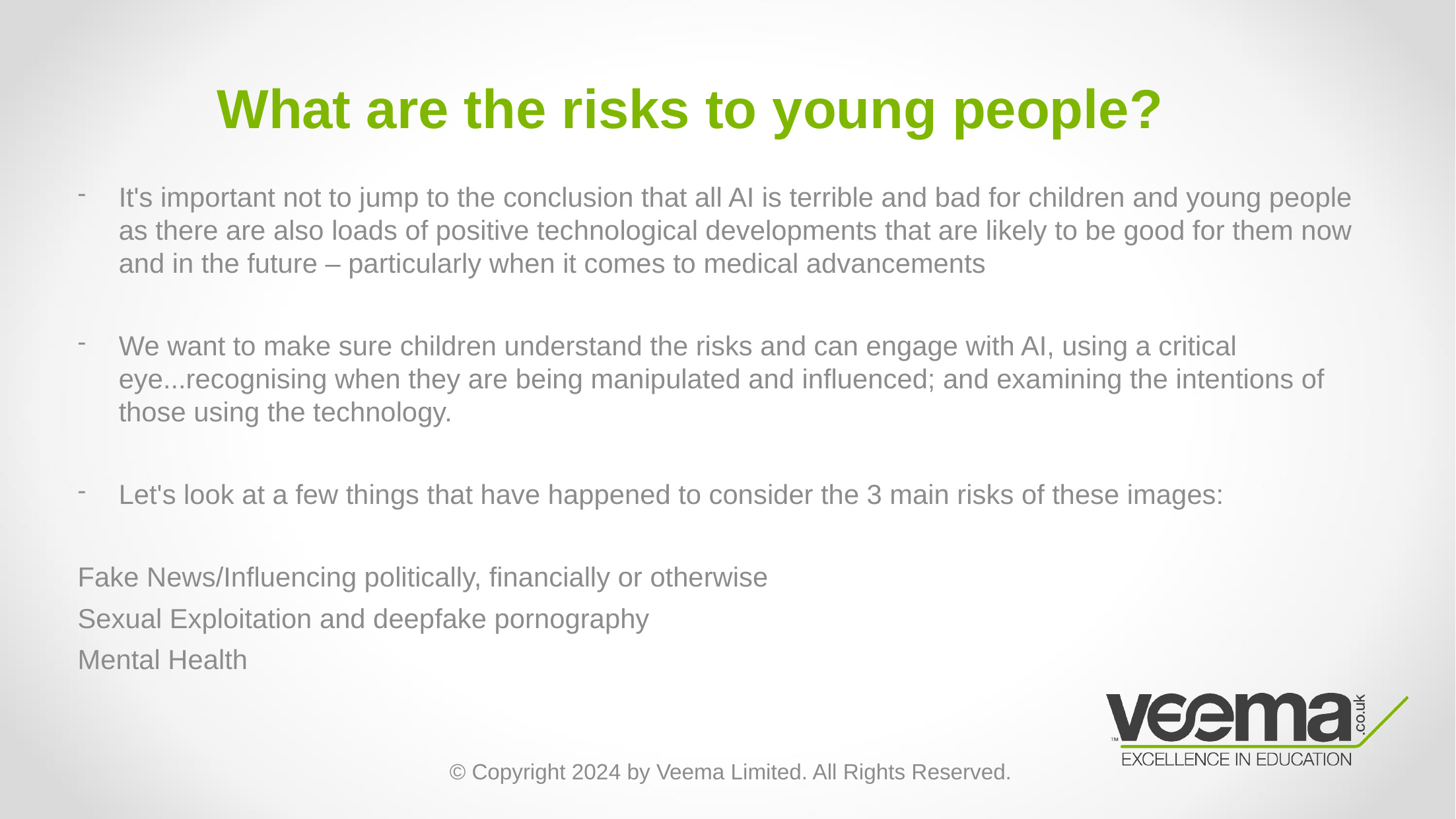

# What are the risks to young people?
It's important not to jump to the conclusion that all AI is terrible and bad for children and young people as there are also loads of positive technological developments that are likely to be good for them now and in the future – particularly when it comes to medical advancements

We want to make sure children understand the risks and can engage with AI, using a critical eye...recognising when they are being manipulated and influenced; and examining the intentions of those using the technology.

Let's look at a few things that have happened to consider the 3 main risks of these images:

Fake News/Influencing politically, financially or otherwise
Sexual Exploitation and deepfake pornography
Mental Health